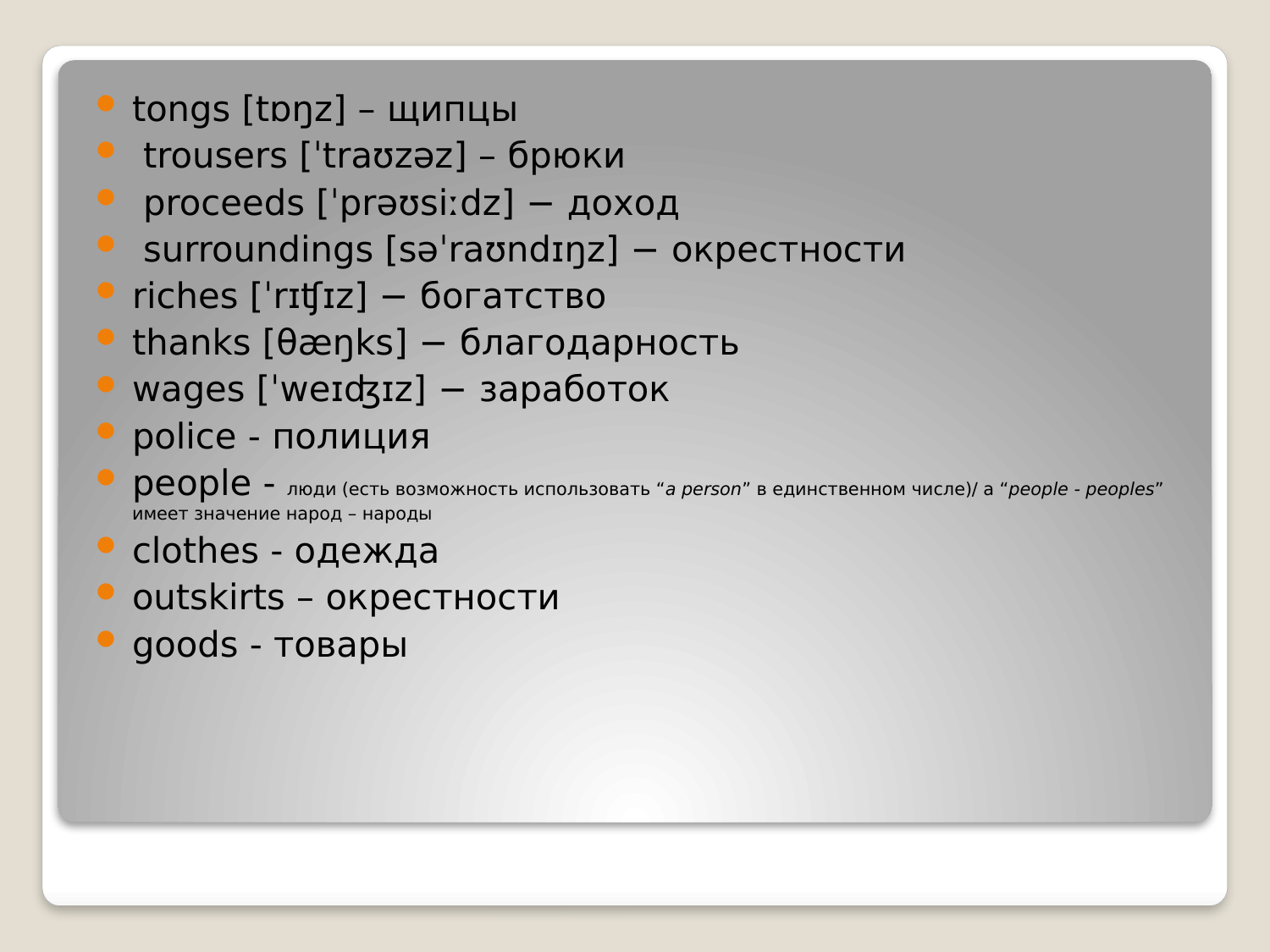

tongs [tɒŋz] – щипцы
 trousers [ˈtraʊzəz] – брюки
 proceeds [ˈprəʊsiːdz] − доход
 surroundings [səˈraʊndɪŋz] − окрестности
riches [ˈrɪʧɪz] − богатство
thanks [θæŋks] − благодарность
wages [ˈweɪʤɪz] − заработок
police - полиция
people - люди (есть возможность использовать “a person” в единственном числе)/ a “people - peoples” имеет значение народ – народы
clothes - одежда
outskirts – окрестности
goods - товары
#